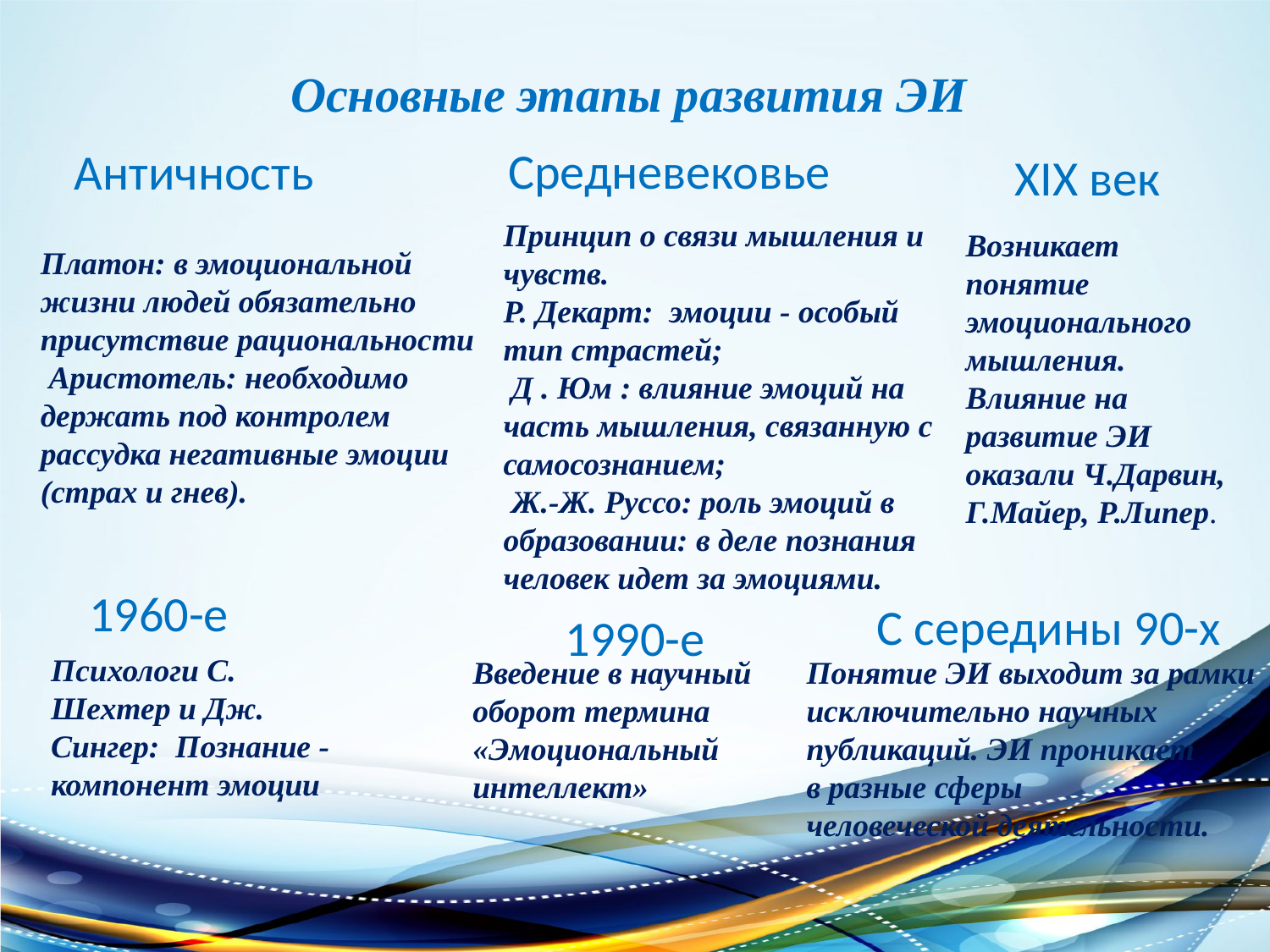

Основные этапы развития ЭИ
# Античность
Средневековье
XIX век
Принцип о связи мышления и чувств.
Р. Декарт:  эмоции - особый тип страстей;
 Д . Юм : влияние эмоций на часть мышления, связанную с самосознанием;
 Ж.-Ж. Руссо: роль эмоций в образовании: в деле познания человек идет за эмоциями.
Возникает понятие эмоционального мышления. Влияние на развитие ЭИ оказали Ч.Дарвин, Г.Майер, Р.Липер.
Платон: в эмоциональной жизни людей обязательно присутствие рациональности
 Аристотель: необходимо держать под контролем рассудка негативные эмоции (страх и гнев).
1960-е
С середины 90-х
1990-е
Психологи С. Шехтер и Дж. Сингер:  Познание - компонент эмоции

Введение в научный оборот термина «Эмоциональный интеллект»

Понятие ЭИ выходит за рамки исключительно научных
публикаций. ЭИ проникает
в разные сферы
человеческой деятельности.